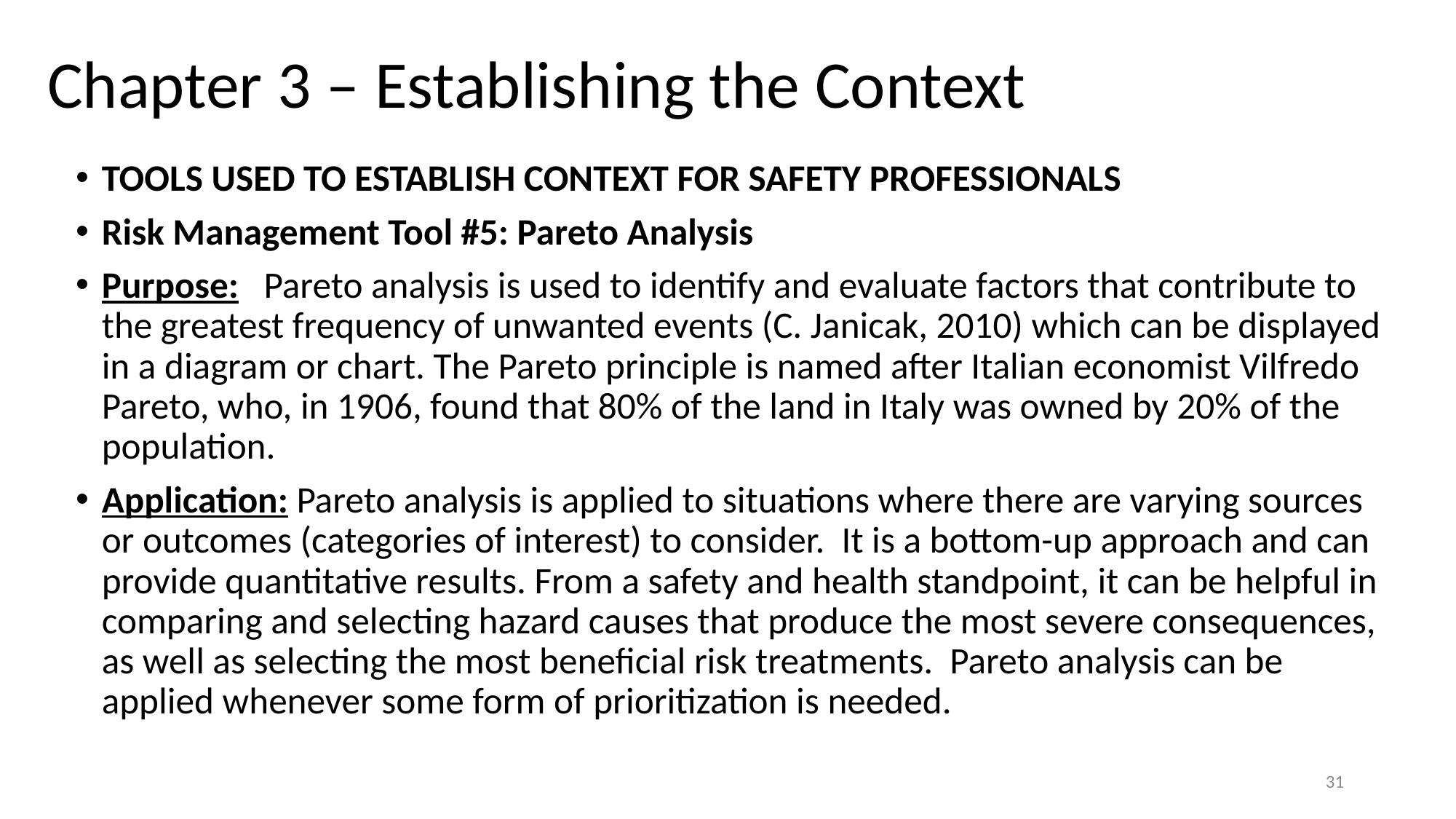

# Chapter 3 – Establishing the Context
TOOLS USED TO ESTABLISH CONTEXT FOR SAFETY PROFESSIONALS
Risk Management Tool #5: Pareto Analysis
Purpose:   Pareto analysis is used to identify and evaluate factors that contribute to the greatest frequency of unwanted events (C. Janicak, 2010) which can be displayed in a diagram or chart. The Pareto principle is named after Italian economist Vilfredo Pareto, who, in 1906, found that 80% of the land in Italy was owned by 20% of the population.
Application: Pareto analysis is applied to situations where there are varying sources or outcomes (categories of interest) to consider.  It is a bottom-up approach and can provide quantitative results. From a safety and health standpoint, it can be helpful in comparing and selecting hazard causes that produce the most severe consequences, as well as selecting the most beneficial risk treatments.  Pareto analysis can be applied whenever some form of prioritization is needed.

31